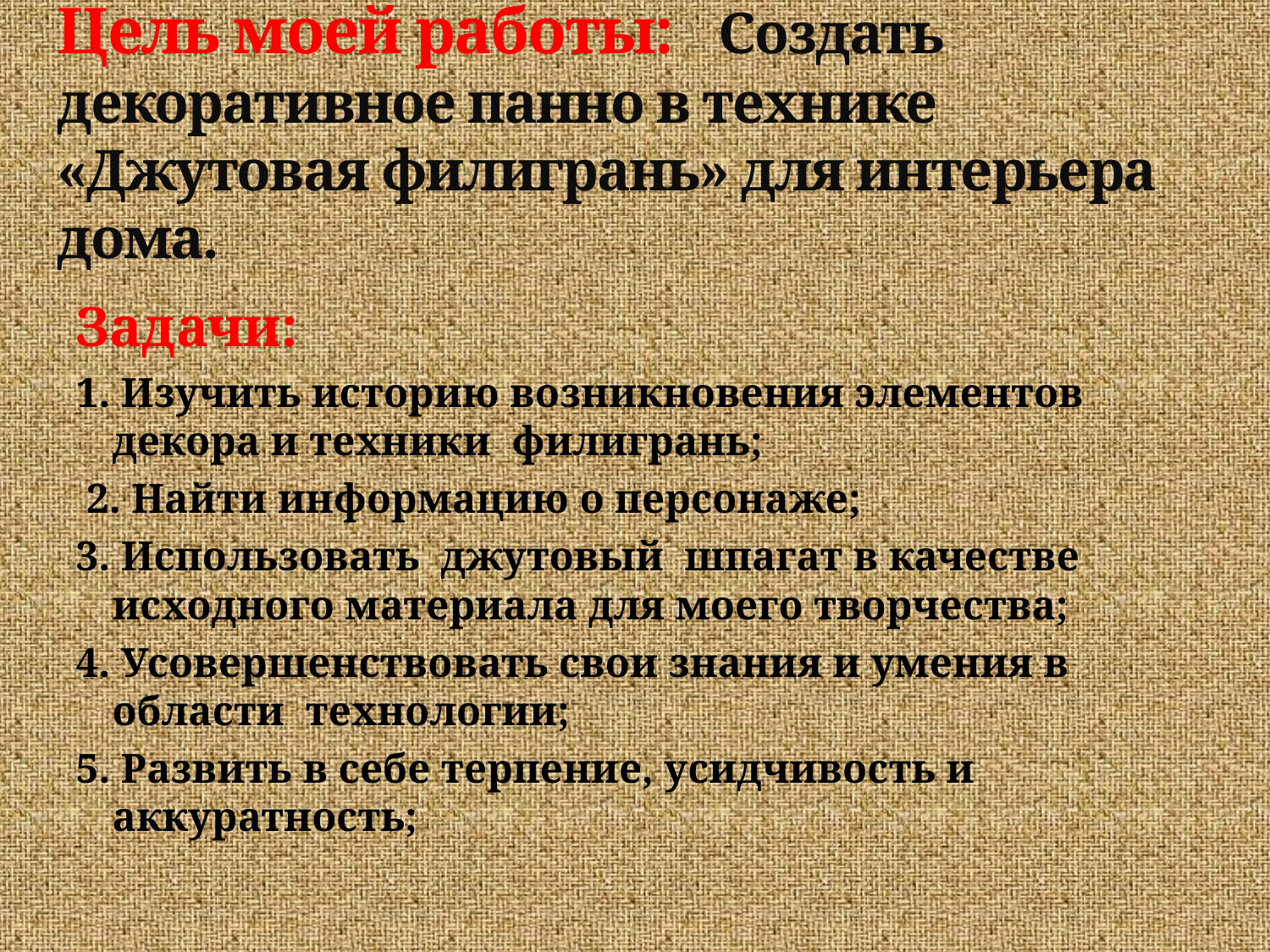

# Цель моей работы:   Создать  декоративное панно в технике «Джутовая филигрань» для интерьера  дома.
Задачи:
1. Изучить историю возникновения элементов декора и техники  филигрань;
 2. Найти информацию о персонаже;
3. Использовать  джутовый  шпагат в качестве исходного материала для моего творчества;
4. Усовершенствовать свои знания и умения в области  технологии;
5. Развить в себе терпение, усидчивость и аккуратность;